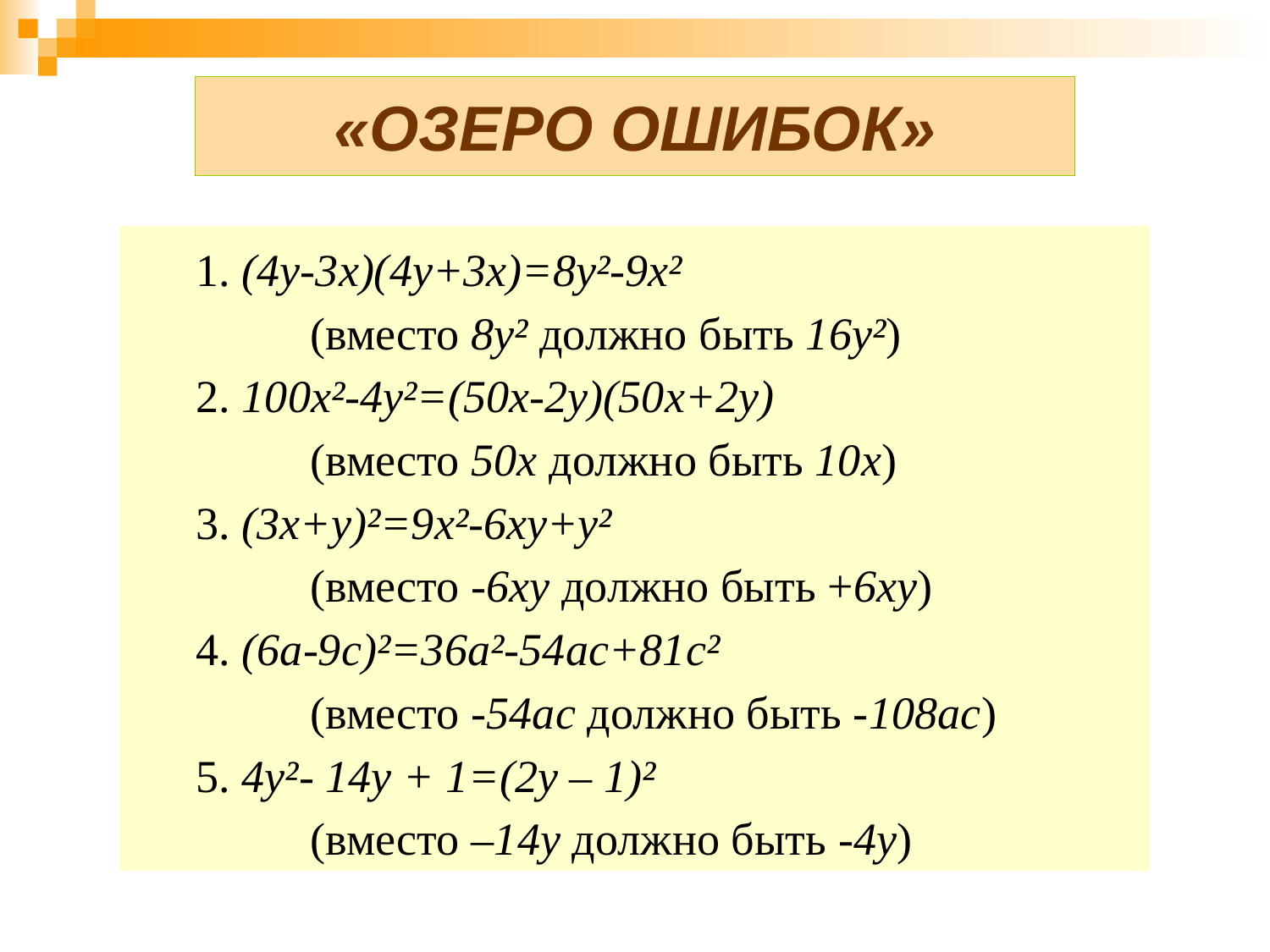

«ОЗЕРО ОШИБОК»
1. (4у-3х)(4у+3х)=8у²-9х²
          (вместо 8у² должно быть 16у²)
2. 100х²-4у²=(50х-2у)(50х+2у)
          (вместо 50х должно быть 10х)
3. (3х+у)²=9х²-6ху+у²
          (вместо -6ху должно быть +6ху)
4. (6a-9c)²=36a²-54ac+81c²
          (вместо -54ac должно быть -108ac)
5. 4у²- 14у + 1=(2у – 1)²
          (вместо –14у должно быть -4у)